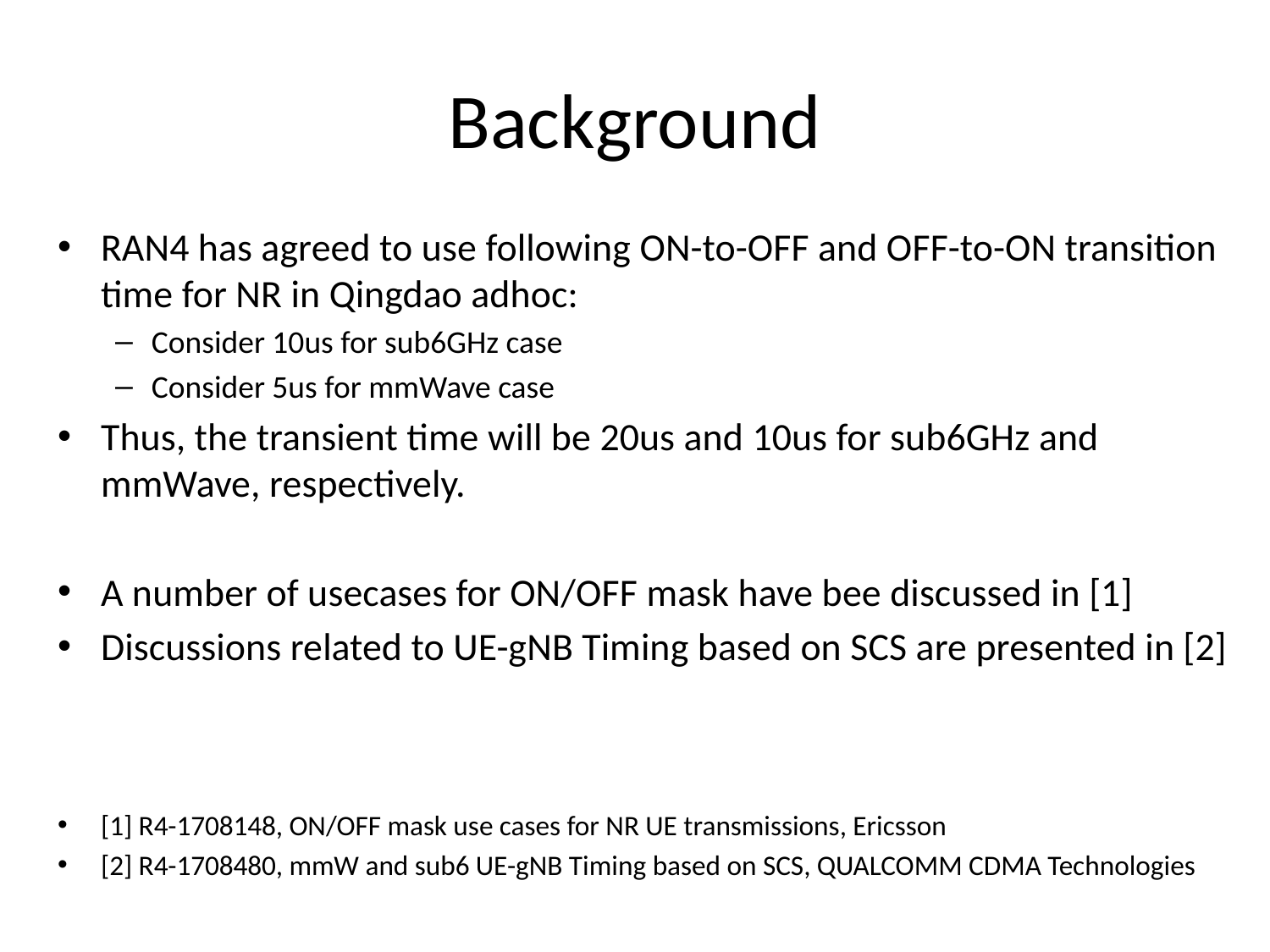

# Background
RAN4 has agreed to use following ON-to-OFF and OFF-to-ON transition time for NR in Qingdao adhoc:
Consider 10us for sub6GHz case
Consider 5us for mmWave case
Thus, the transient time will be 20us and 10us for sub6GHz and mmWave, respectively.

A number of usecases for ON/OFF mask have bee discussed in [1]
Discussions related to UE-gNB Timing based on SCS are presented in [2]

[1] R4-1708148, ON/OFF mask use cases for NR UE transmissions, Ericsson
[2] R4-1708480, mmW and sub6 UE-gNB Timing based on SCS, QUALCOMM CDMA Technologies